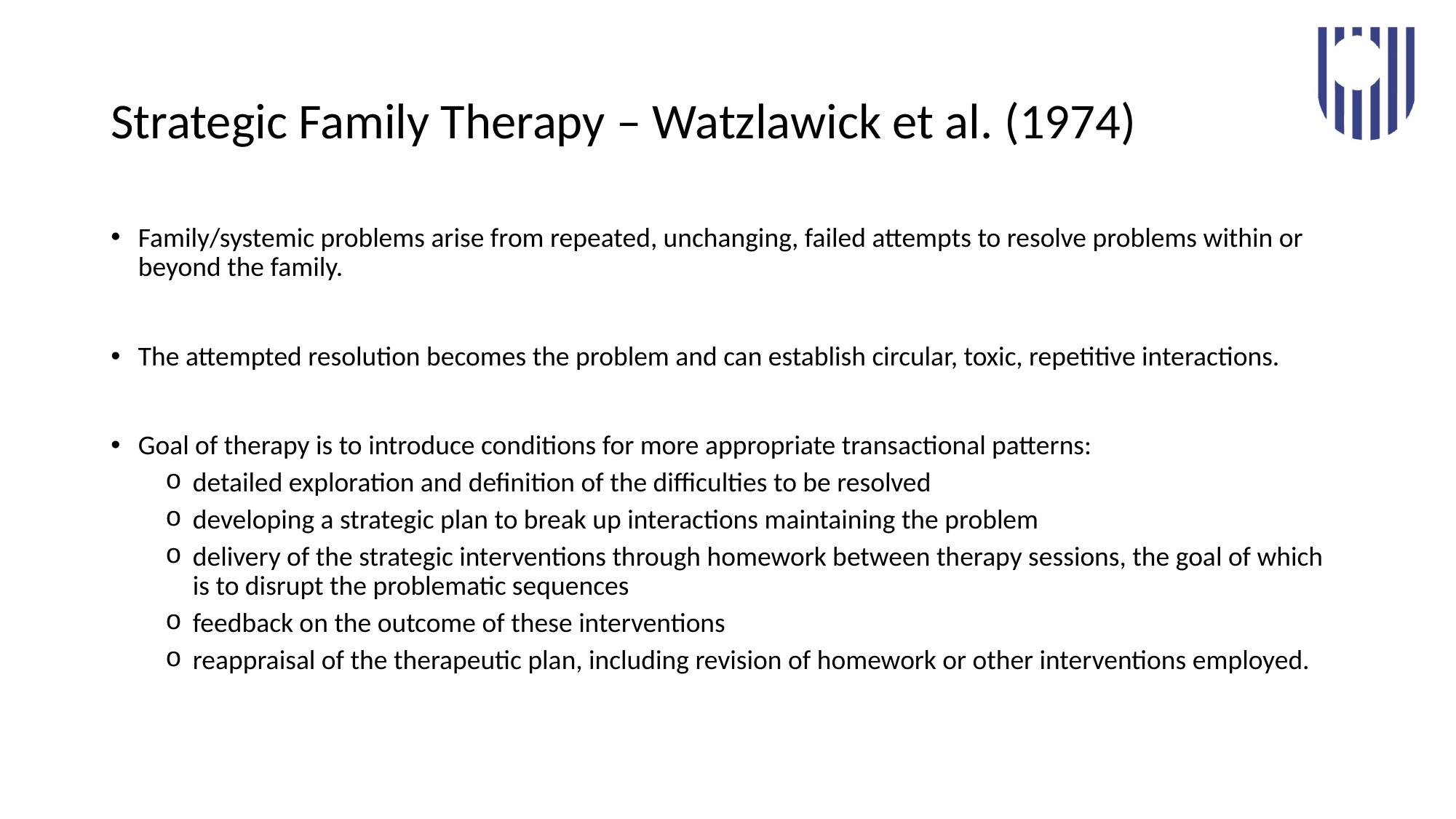

# Strategic Family Therapy – Watzlawick et al. (1974)
Family/systemic problems arise from repeated, unchanging, failed attempts to resolve problems within or beyond the family.

The attempted resolution becomes the problem and can establish circular, toxic, repetitive interactions.

Goal of therapy is to introduce conditions for more appropriate transactional patterns:
detailed exploration and definition of the difficulties to be resolved
developing a strategic plan to break up interactions maintaining the problem
delivery of the strategic interventions through homework between therapy sessions, the goal of which is to disrupt the problematic sequences
feedback on the outcome of these interventions
reappraisal of the therapeutic plan, including revision of homework or other interventions employed.